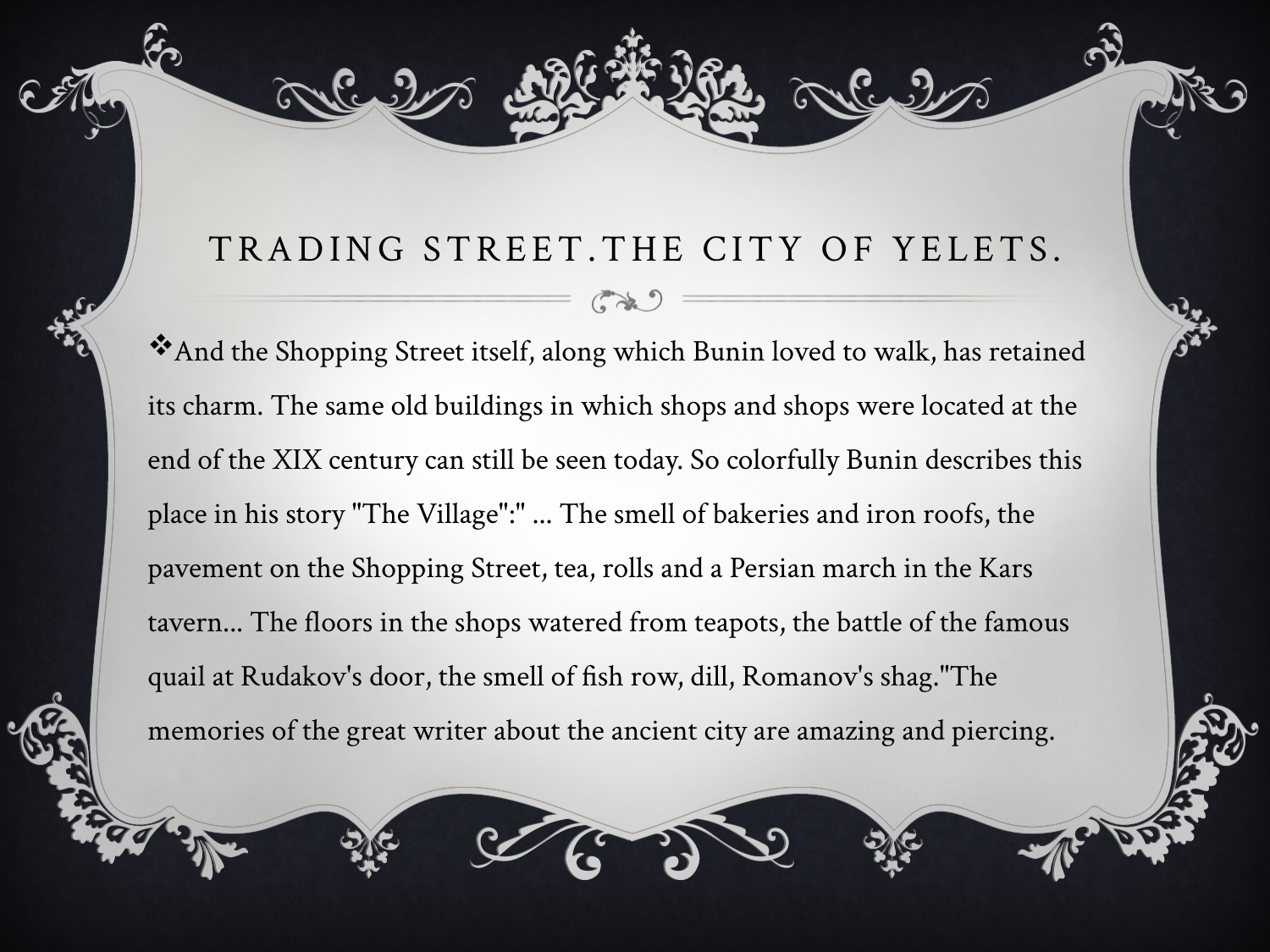

# Trading street.the city of Yelets.
And the Shopping Street itself, along which Bunin loved to walk, has retained its charm. The same old buildings in which shops and shops were located at the end of the XIX century can still be seen today. So colorfully Bunin describes this place in his story "The Village":" ... The smell of bakeries and iron roofs, the pavement on the Shopping Street, tea, rolls and a Persian march in the Kars tavern... The floors in the shops watered from teapots, the battle of the famous quail at Rudakov's door, the smell of fish row, dill, Romanov's shag."The memories of the great writer about the ancient city are amazing and piercing.